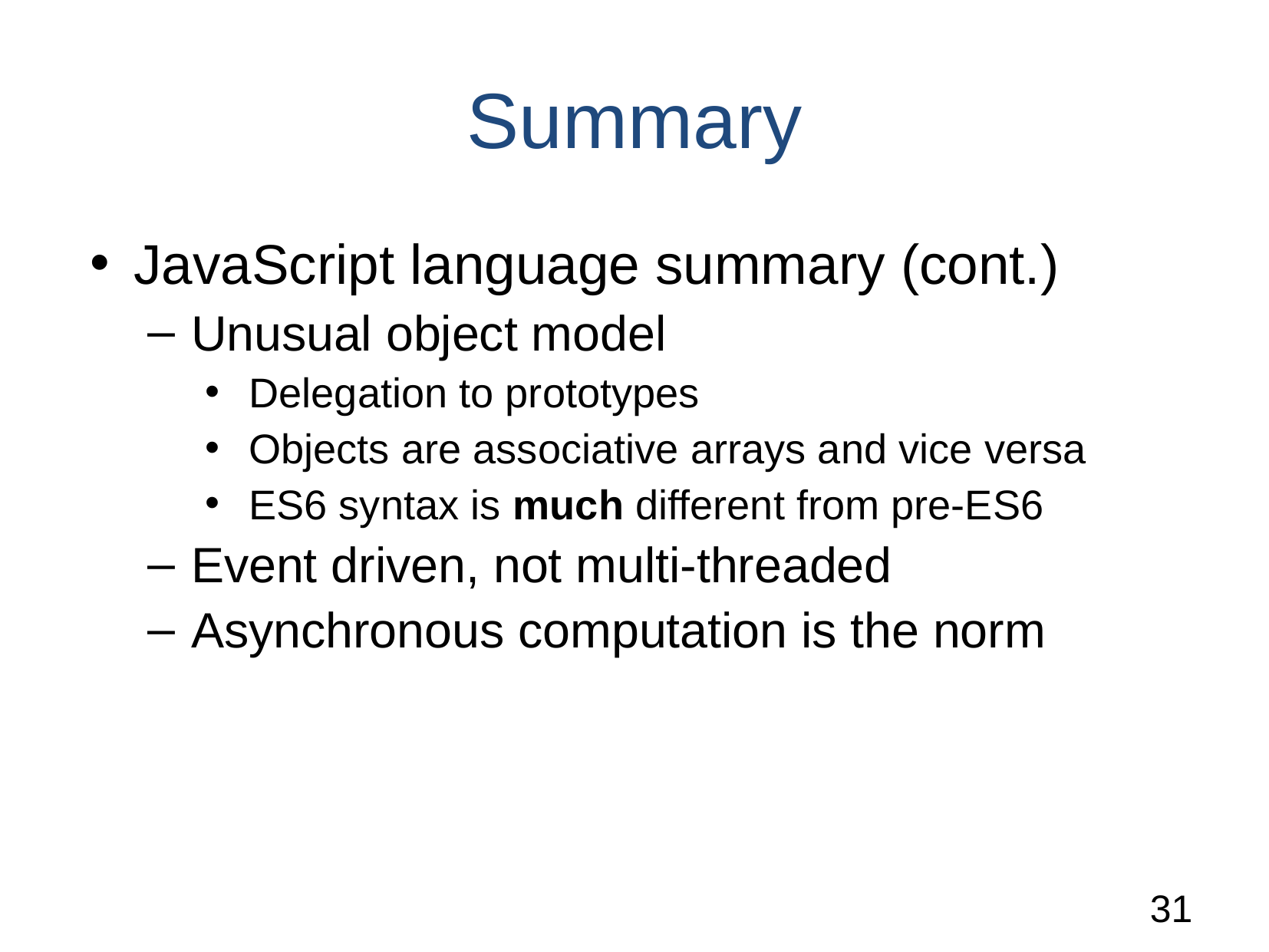

# Summary
JavaScript language summary (cont.)
Unusual object model
Delegation to prototypes
Objects are associative arrays and vice versa
ES6 syntax is much different from pre-ES6
Event driven, not multi-threaded
Asynchronous computation is the norm
31